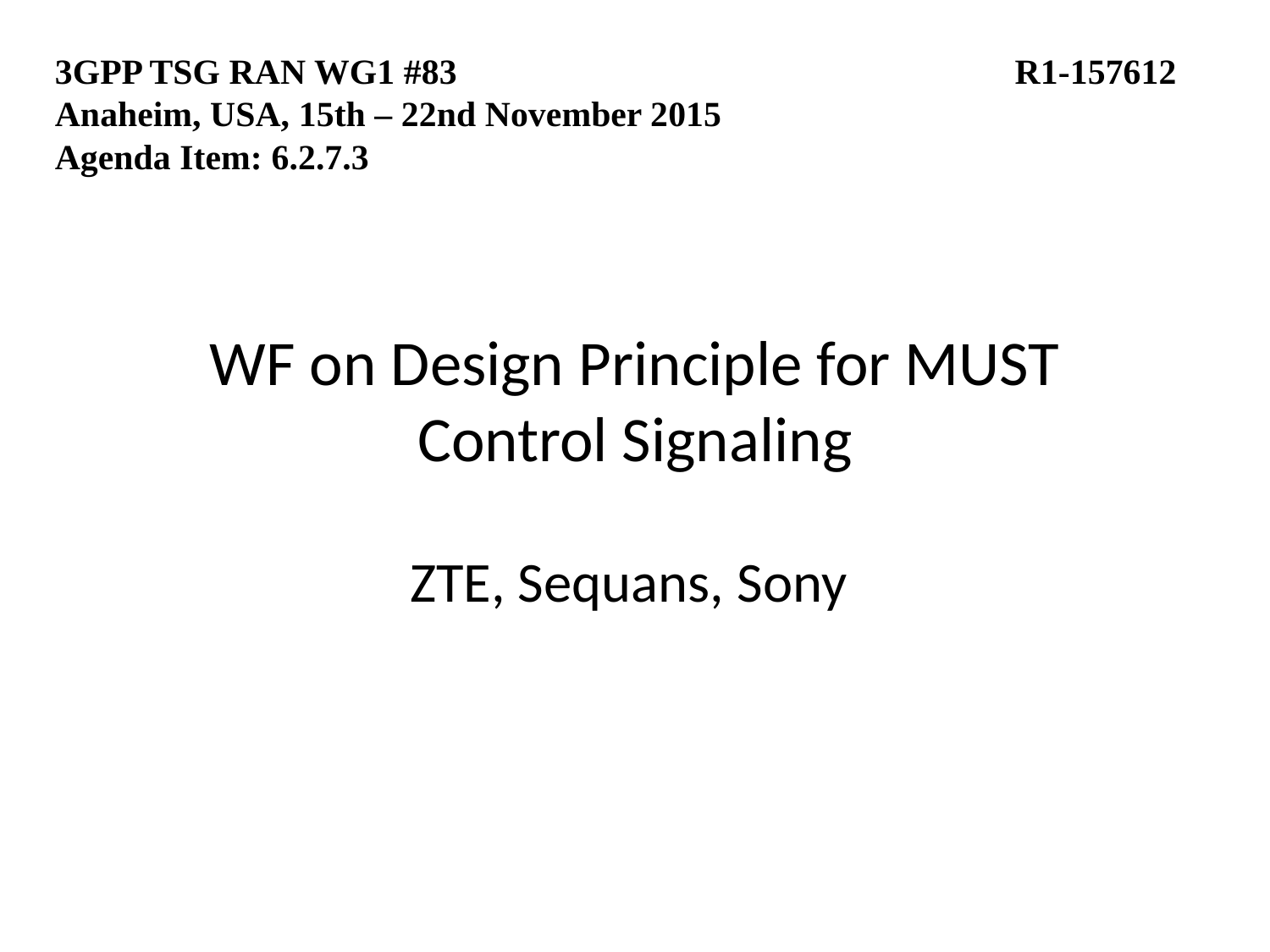

3GPP TSG RAN WG1 #83				        R1-157612
Anaheim, USA, 15th – 22nd November 2015
Agenda Item: 6.2.7.3
# WF on Design Principle for MUST Control Signaling
ZTE, Sequans, Sony